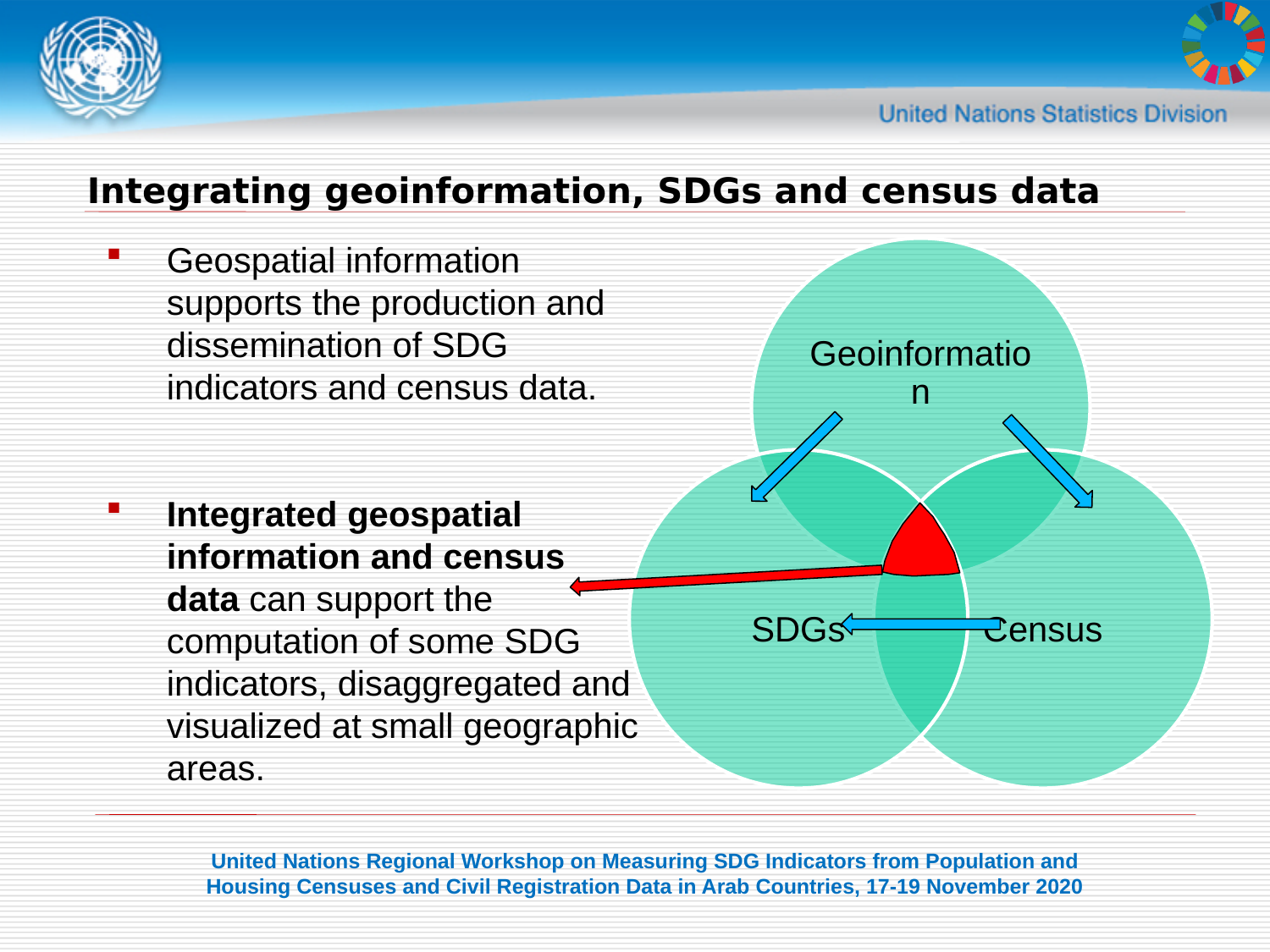

# Integrating geoinformation, SDGs and census data
Geospatial information supports the production and dissemination of SDG indicators and census data.

Integrated geospatial information and census data can support the computation of some SDG indicators, disaggregated and visualized at small geographic areas.

Geoinformation
Census
SDGs